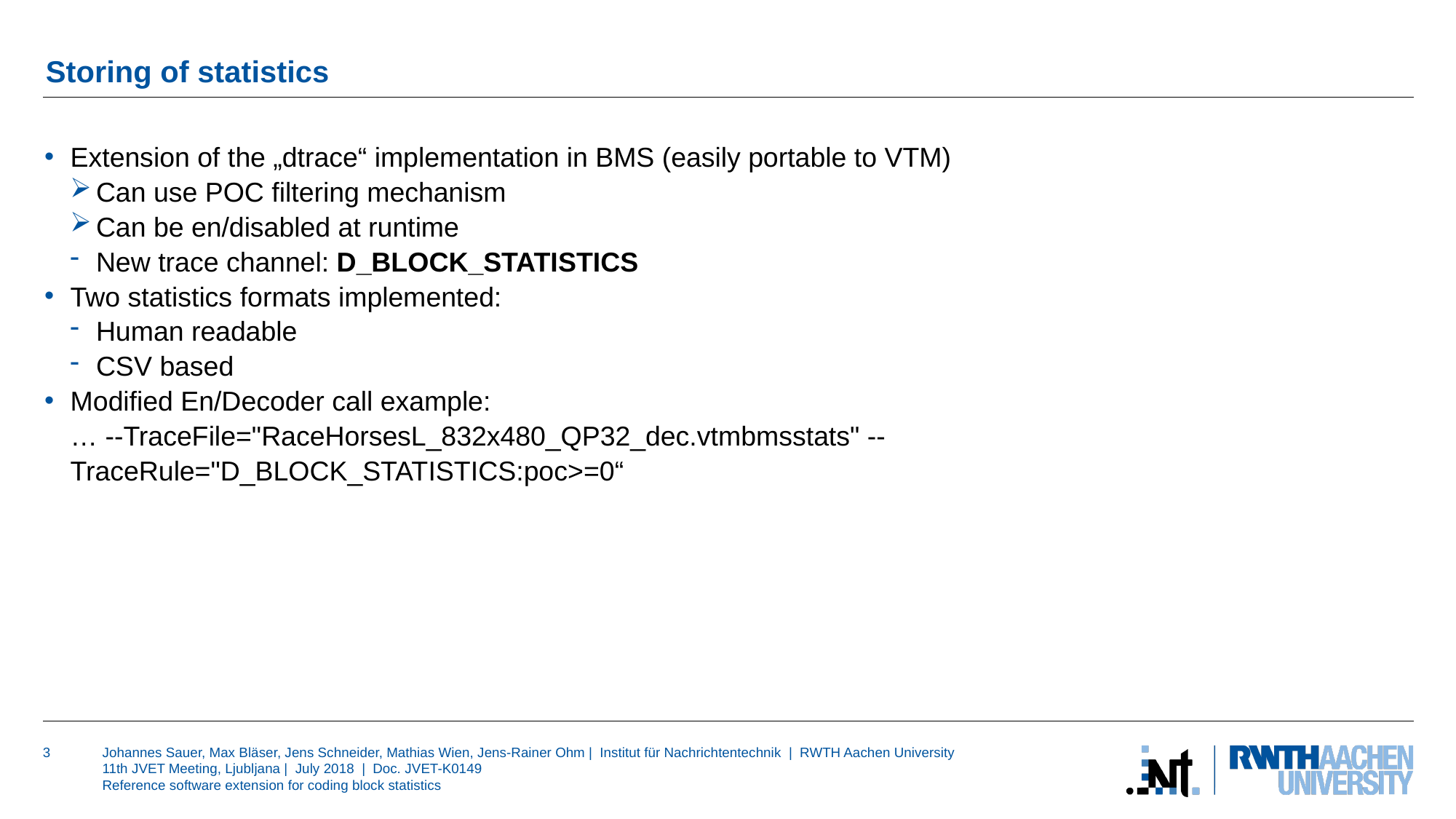

# Storing of statistics
Extension of the „dtrace“ implementation in BMS (easily portable to VTM)
Can use POC filtering mechanism
Can be en/disabled at runtime
New trace channel: D_BLOCK_STATISTICS
Two statistics formats implemented:
Human readable
CSV based
Modified En/Decoder call example:
… --TraceFile="RaceHorsesL_832x480_QP32_dec.vtmbmsstats" --TraceRule="D_BLOCK_STATISTICS:poc>=0“